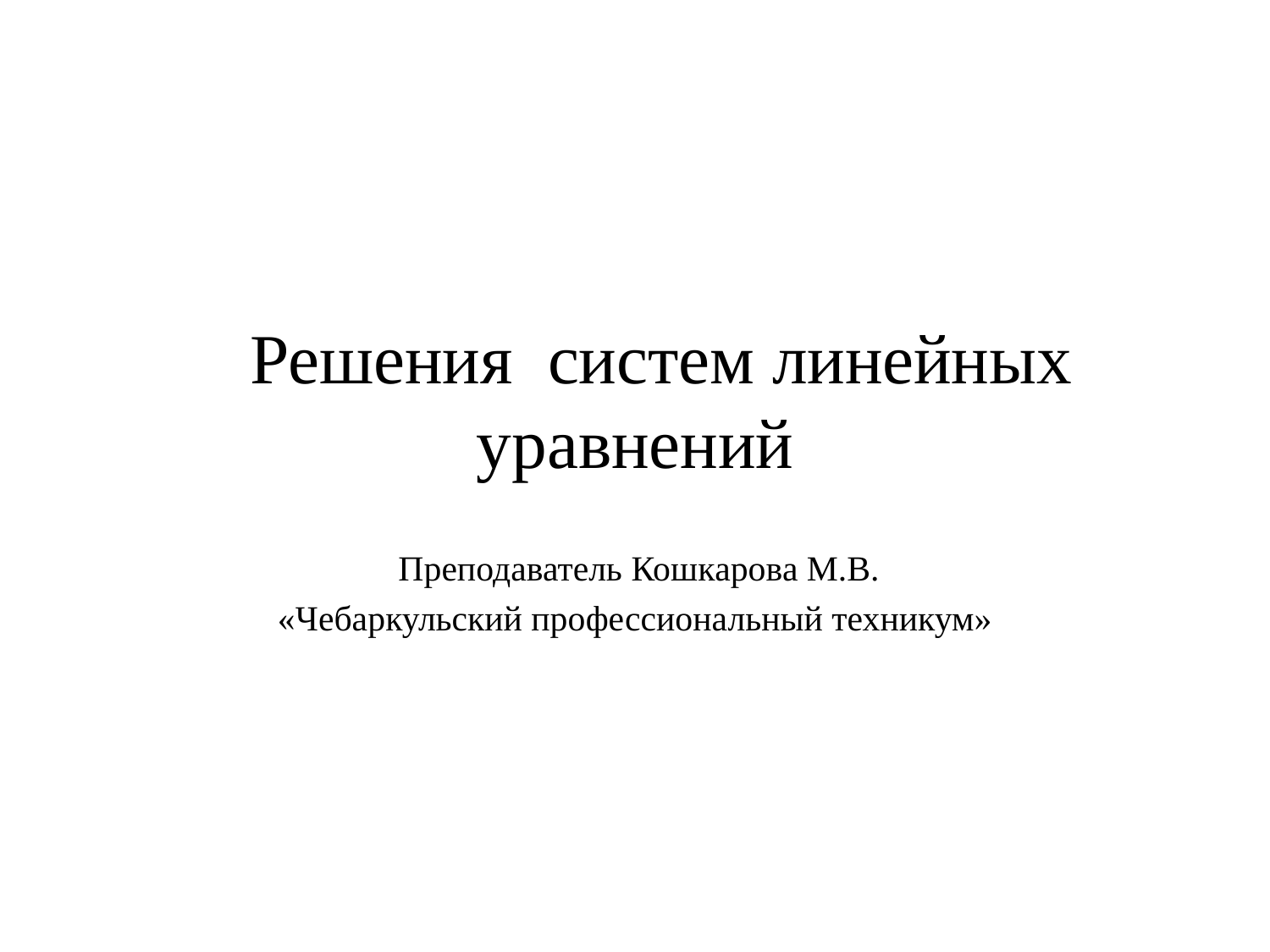

# Решения  систем линейных уравнений
 Преподаватель Кошкарова М.В.
«Чебаркульский профессиональный техникум»